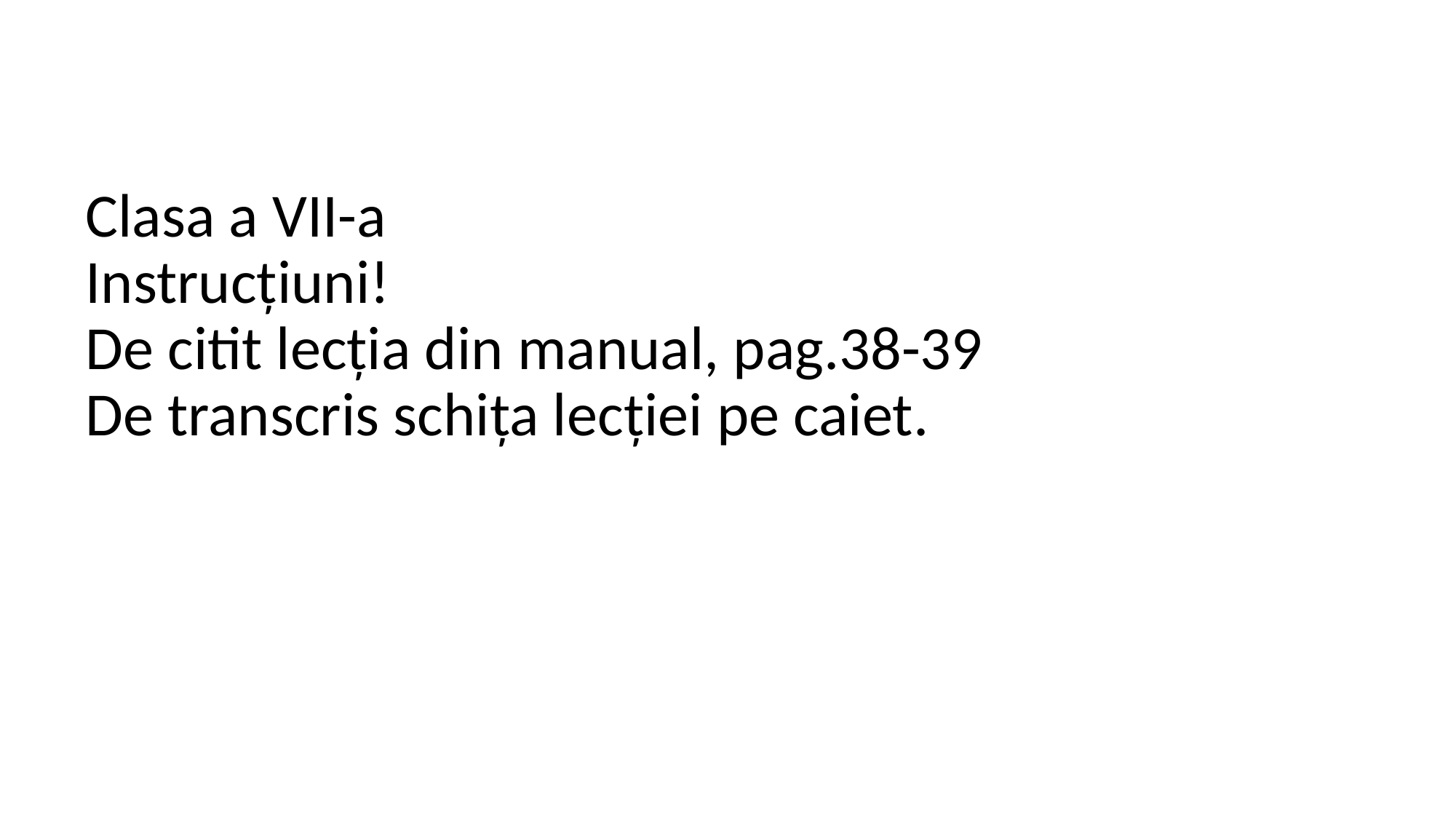

# Clasa a VII-a Instrucțiuni! De citit lecția din manual, pag.38-39 De transcris schița lecției pe caiet.